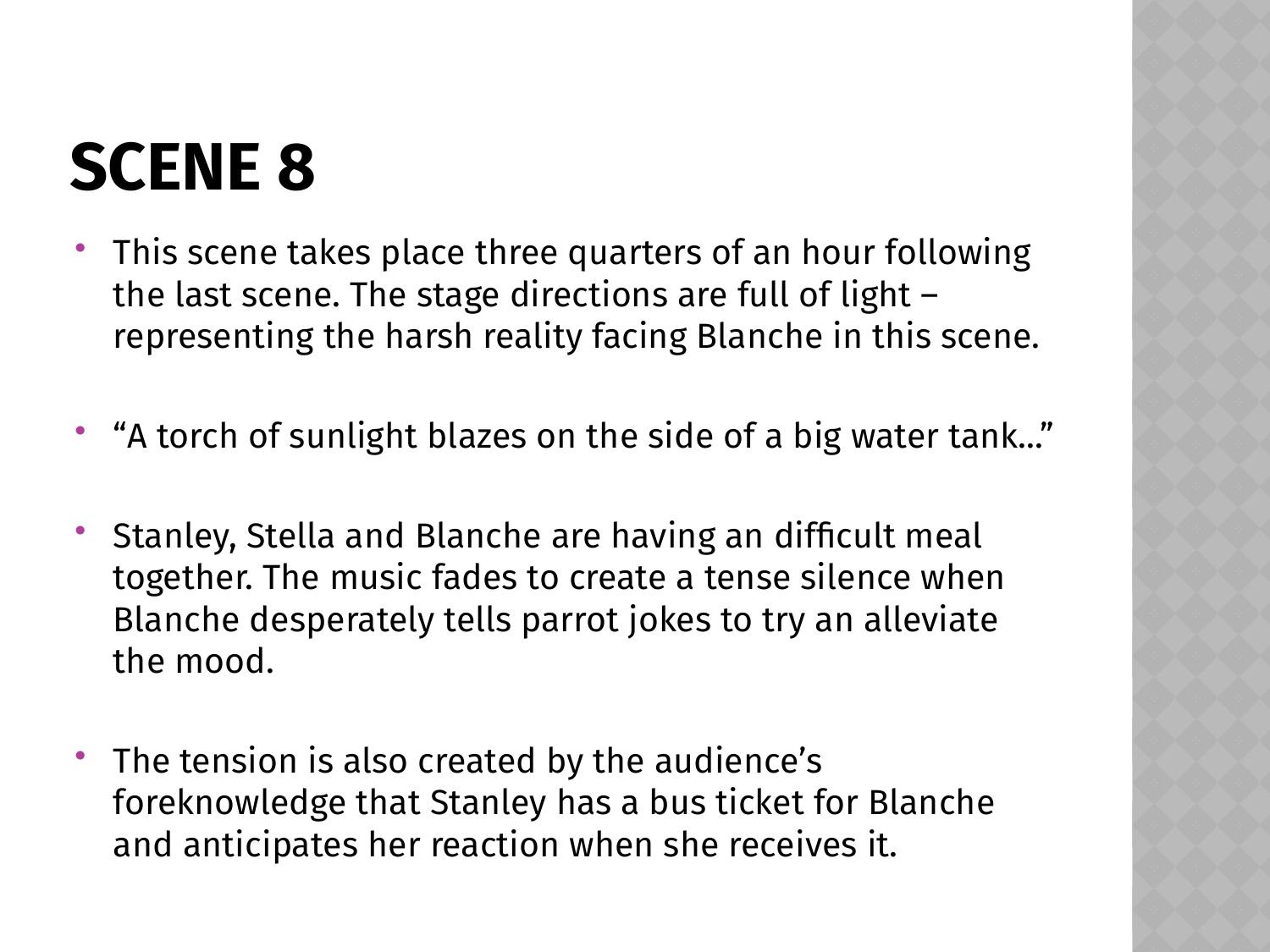

# Scene 8
This scene takes place three quarters of an hour following the last scene. The stage directions are full of light – representing the harsh reality facing Blanche in this scene.

“A torch of sunlight blazes on the side of a big water tank...”

Stanley, Stella and Blanche are having an difficult meal together. The music fades to create a tense silence when Blanche desperately tells parrot jokes to try an alleviate the mood.

The tension is also created by the audience’s foreknowledge that Stanley has a bus ticket for Blanche and anticipates her reaction when she receives it.